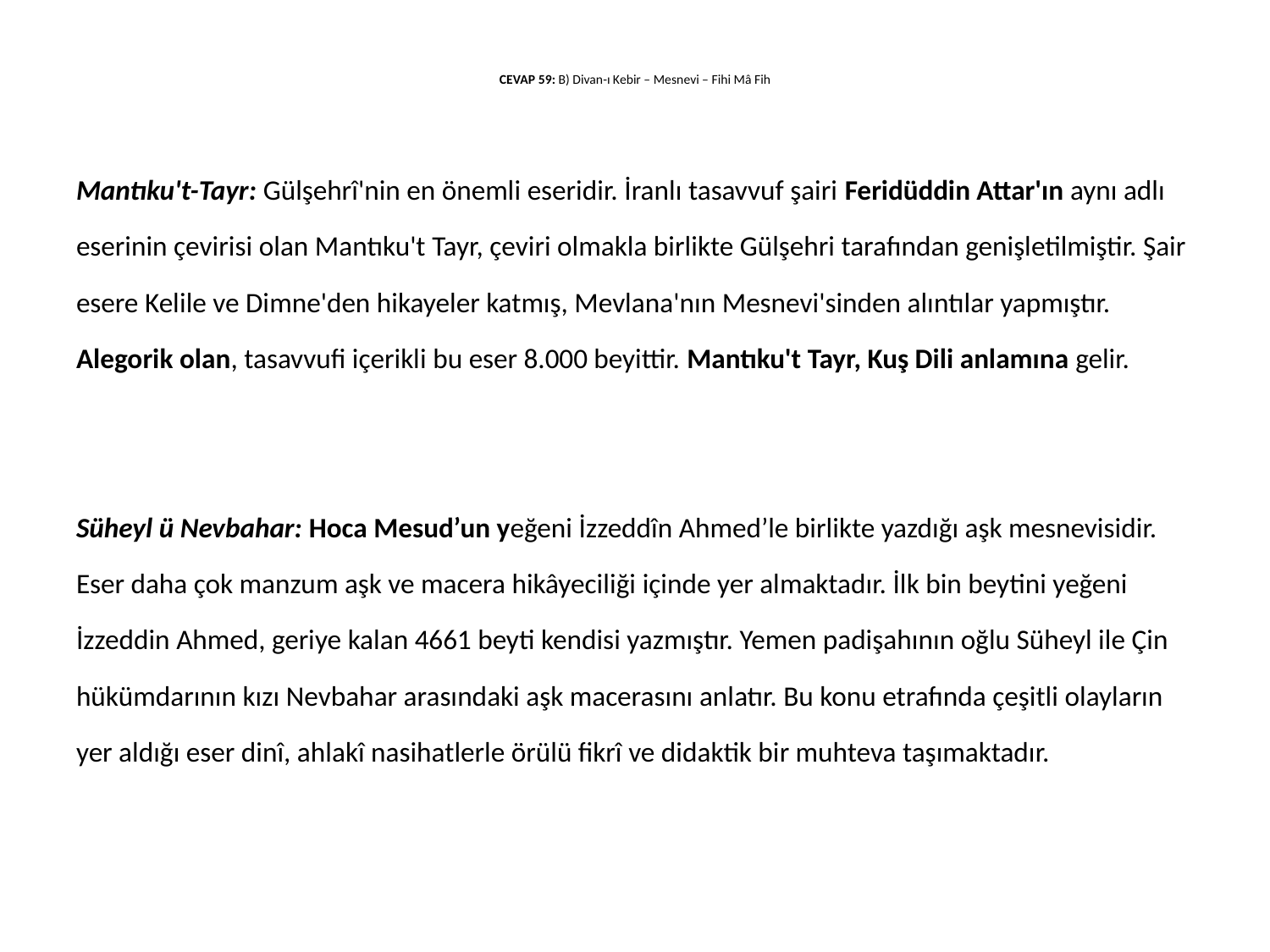

# CEVAP 59: B) Divan-ı Kebir – Mesnevi – Fihi Mâ Fih
Mantıku't-Tayr: Gülşehrî'nin en önemli eseridir. İranlı tasavvuf şairi Feridüddin Attar'ın aynı adlı
eserinin çevirisi olan Mantıku't Tayr, çeviri olmakla birlikte Gülşehri tarafından genişletilmiştir. Şair
esere Kelile ve Dimne'den hikayeler katmış, Mevlana'nın Mesnevi'sinden alıntılar yapmıştır.
Alegorik olan, tasavvufi içerikli bu eser 8.000 beyittir. Mantıku't Tayr, Kuş Dili anlamına gelir.

Süheyl ü Nevbahar: Hoca Mesud’un yeğeni İzzeddîn Ahmed’le birlikte yazdığı aşk mesnevisidir.
Eser daha çok manzum aşk ve macera hikâyeciliği içinde yer almaktadır. İlk bin beytini yeğeni
İzzeddin Ahmed, geriye kalan 4661 beyti kendisi yazmıştır. Yemen padişahının oğlu Süheyl ile Çin
hükümdarının kızı Nevbahar arasındaki aşk macerasını anlatır. Bu konu etrafında çeşitli olayların
yer aldığı eser dinî, ahlakî nasihatlerle örülü fikrî ve didaktik bir muhteva taşımaktadır.